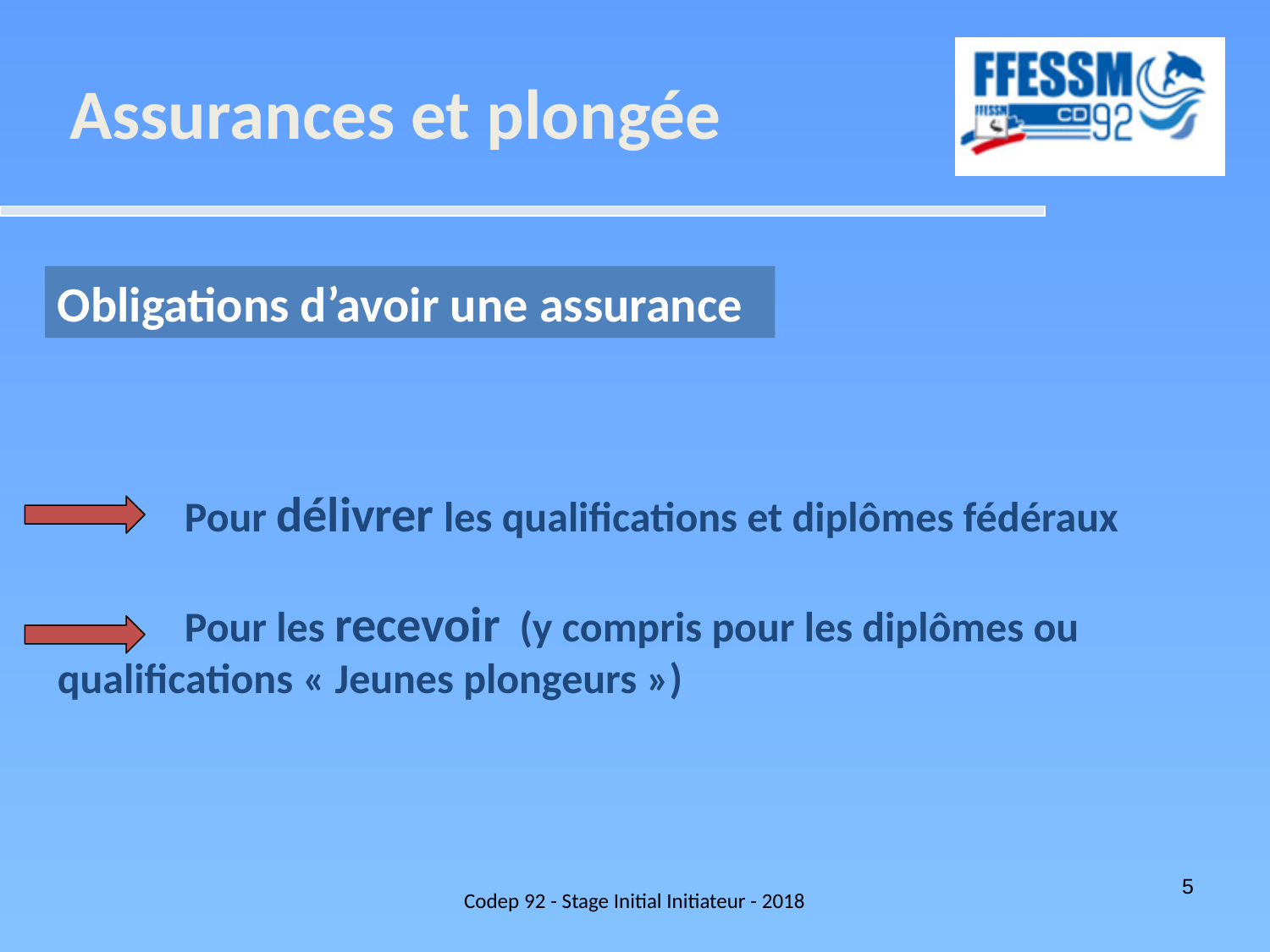

Assurances et plongée
Obligations d’avoir une assurance
         	Pour délivrer les qualifications et diplômes fédéraux

         	Pour les recevoir  (y compris pour les diplômes ou 	qualifications « Jeunes plongeurs »)

Codep 92 - Stage Initial Initiateur - 2018
5